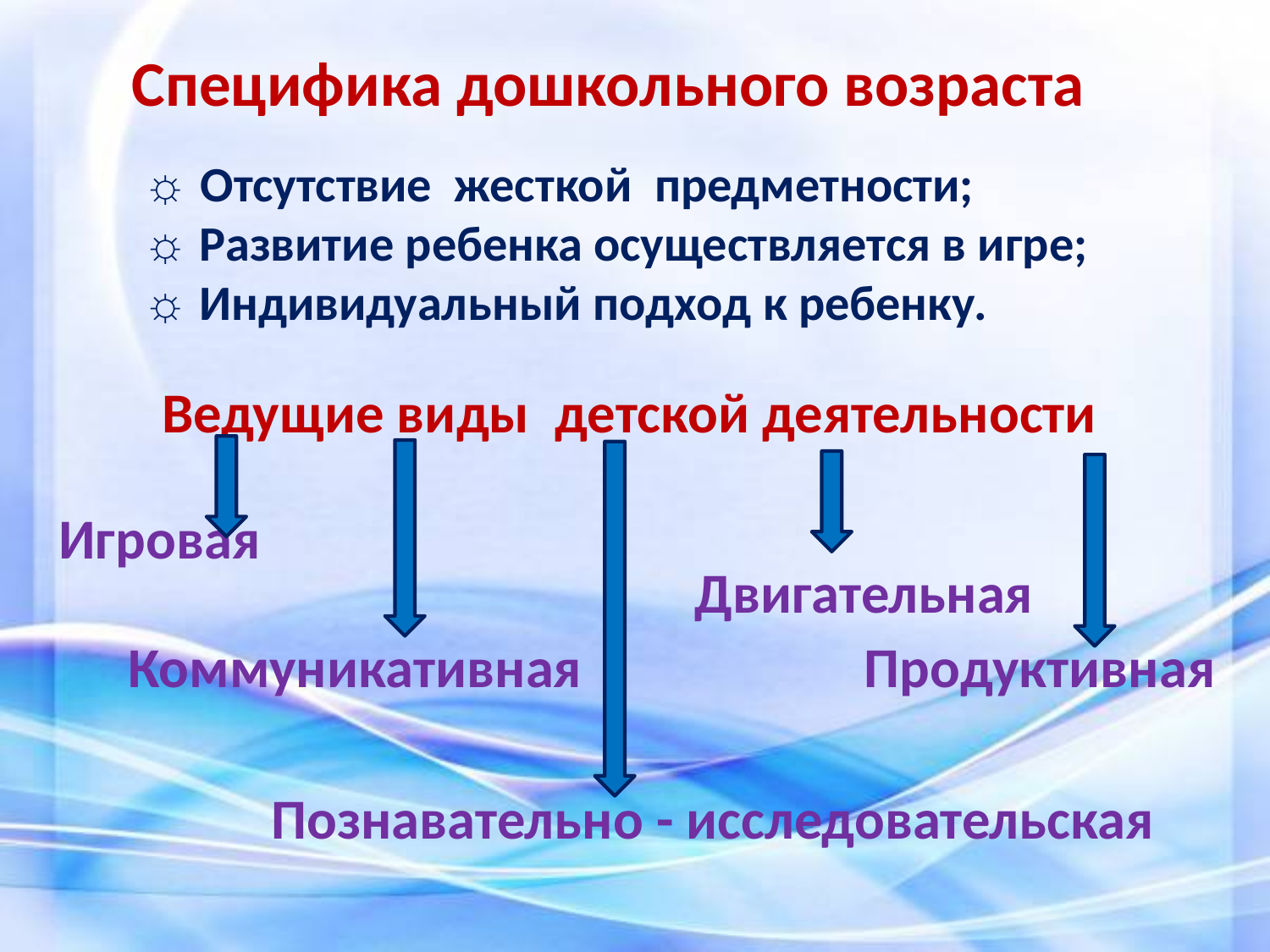

Специфика дошкольного возраста
☼ Отсутствие  жесткой  предметности;
☼ Развитие ребенка осуществляется в игре;
☼ Индивидуальный подход к ребенку.
Ведущие виды  детской деятельности

Игровая
Двигательная
Продуктивная
Коммуникативная
Познавательно - исследовательская